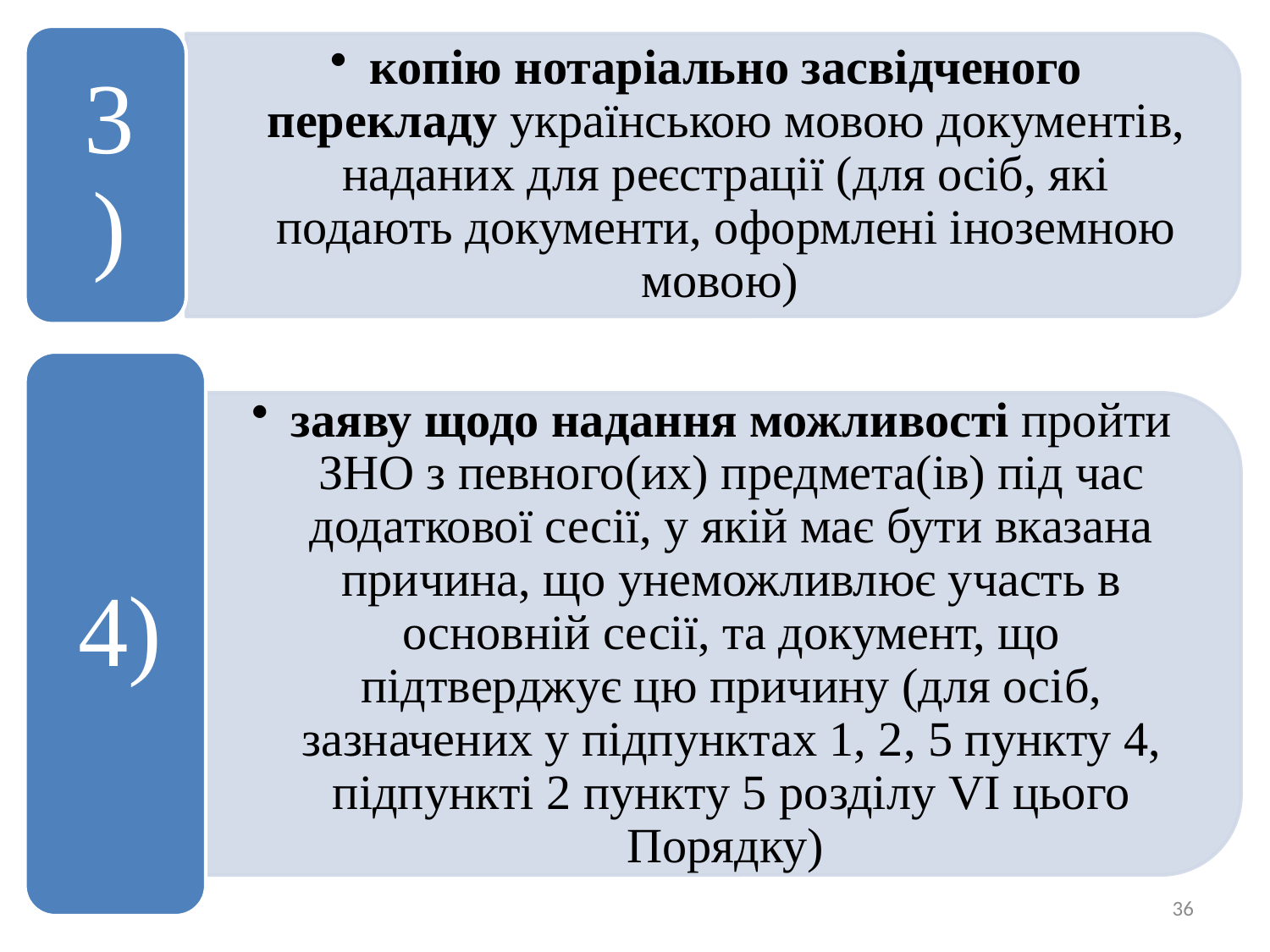

копію нотаріально засвідченого перекладу українською мовою документів, наданих для реєстрації (для осіб, які подають документи, оформлені іноземною мовою)
3)
заяву щодо надання можливості пройти ЗНО з певного(их) предмета(ів) під час додаткової сесії, у якій має бути вказана причина, що унеможливлює участь в основній сесії, та документ, що підтверджує цю причину (для осіб, зазначених у підпунктах 1, 2, 5 пункту 4, підпункті 2 пункту 5 розділу VI цього Порядку)
4)
36